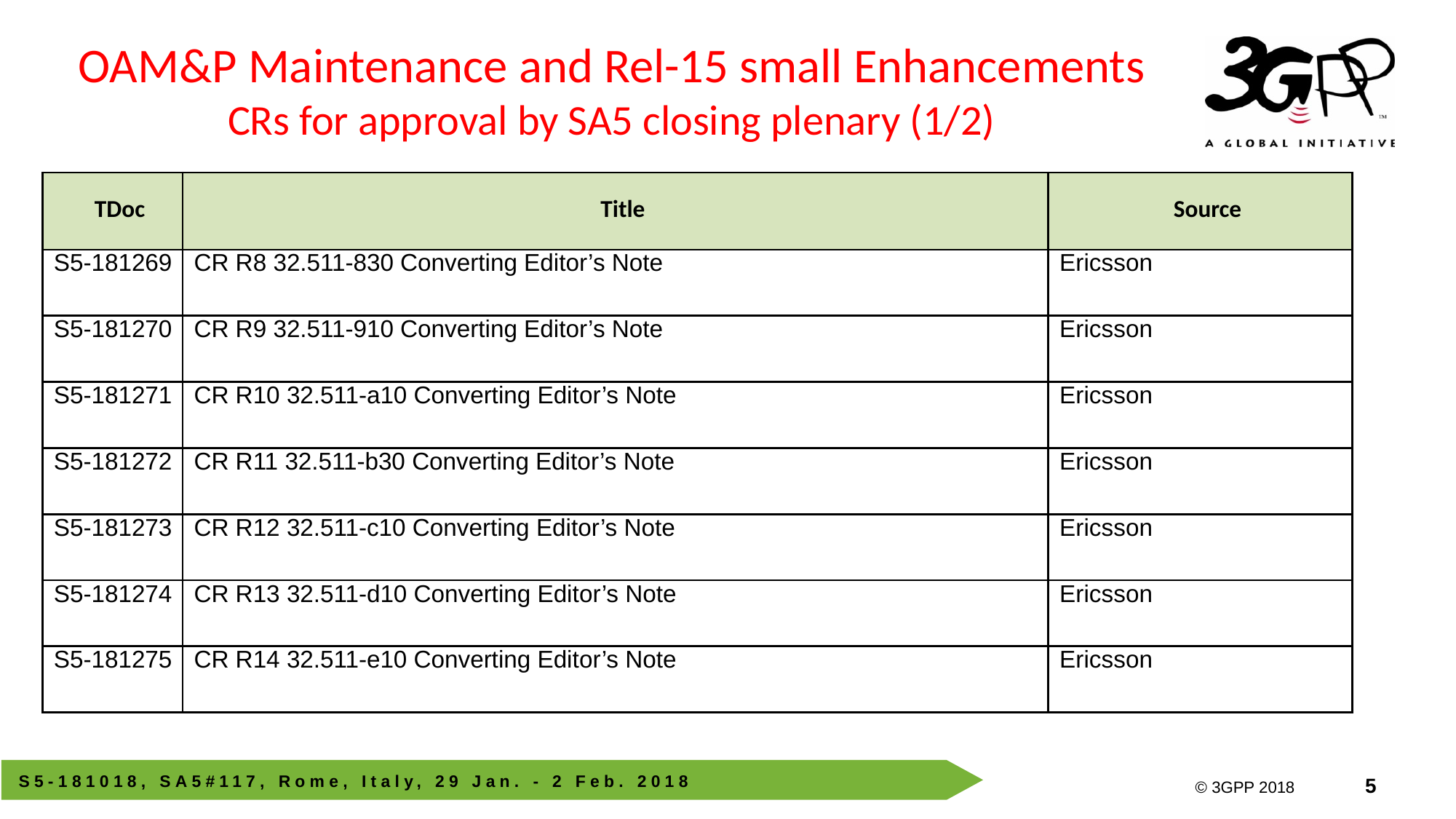

OAM&P Maintenance and Rel-15 small Enhancements
CRs for approval by SA5 closing plenary (1/2)
| TDoc | Title | Source |
| --- | --- | --- |
| S5-181269 | CR R8 32.511-830 Converting Editor’s Note | Ericsson |
| S5-181270 | CR R9 32.511-910 Converting Editor’s Note | Ericsson |
| S5-181271 | CR R10 32.511-a10 Converting Editor’s Note | Ericsson |
| S5-181272 | CR R11 32.511-b30 Converting Editor’s Note | Ericsson |
| S5-181273 | CR R12 32.511-c10 Converting Editor’s Note | Ericsson |
| S5-181274 | CR R13 32.511-d10 Converting Editor’s Note | Ericsson |
| S5-181275 | CR R14 32.511-e10 Converting Editor’s Note | Ericsson |